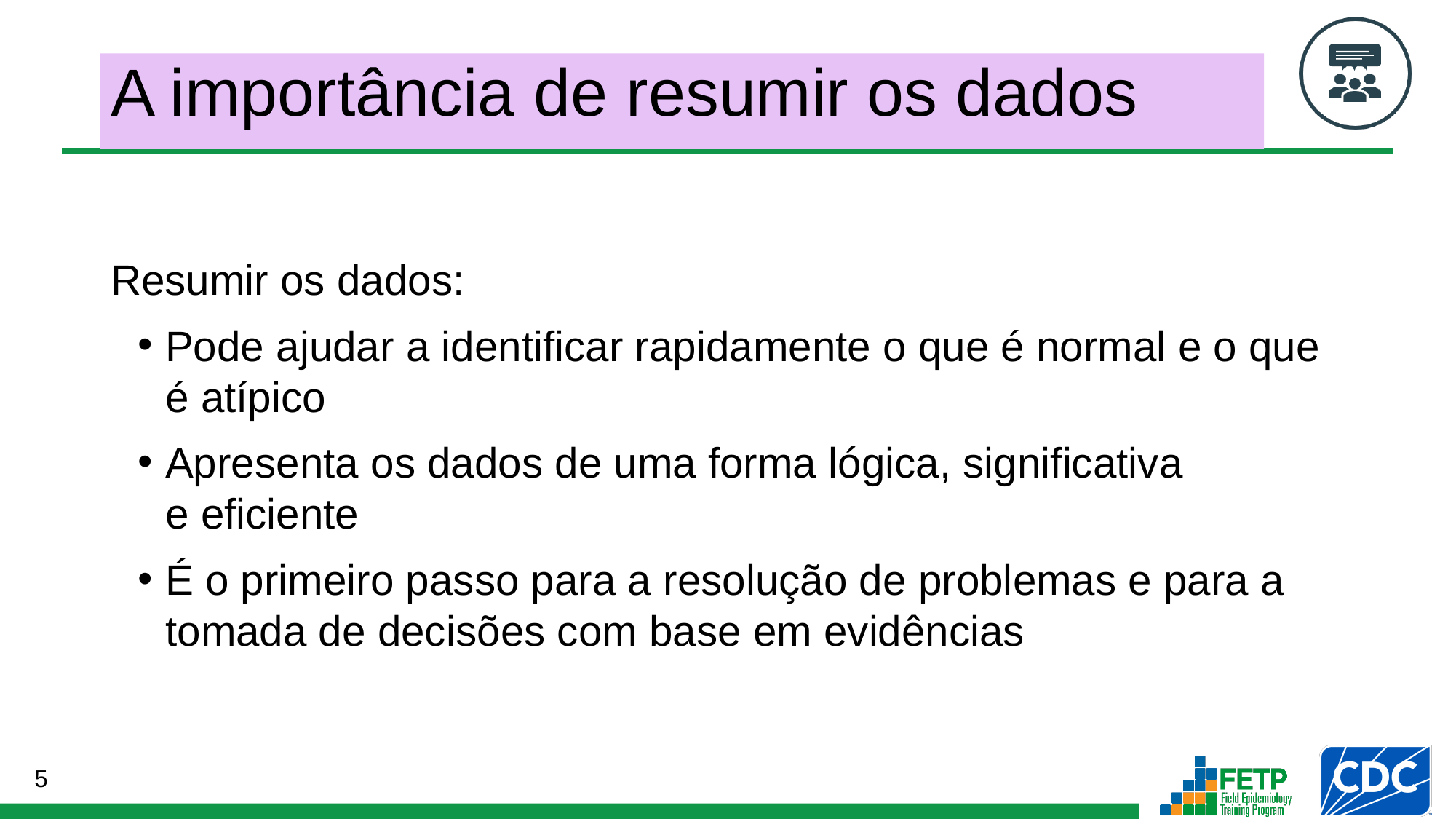

# A importância de resumir os dados
Resumir os dados:
Pode ajudar a identificar rapidamente o que é normal e o que é atípico
Apresenta os dados de uma forma lógica, significativa
e eficiente
É o primeiro passo para a resolução de problemas e para a tomada de decisões com base em evidências